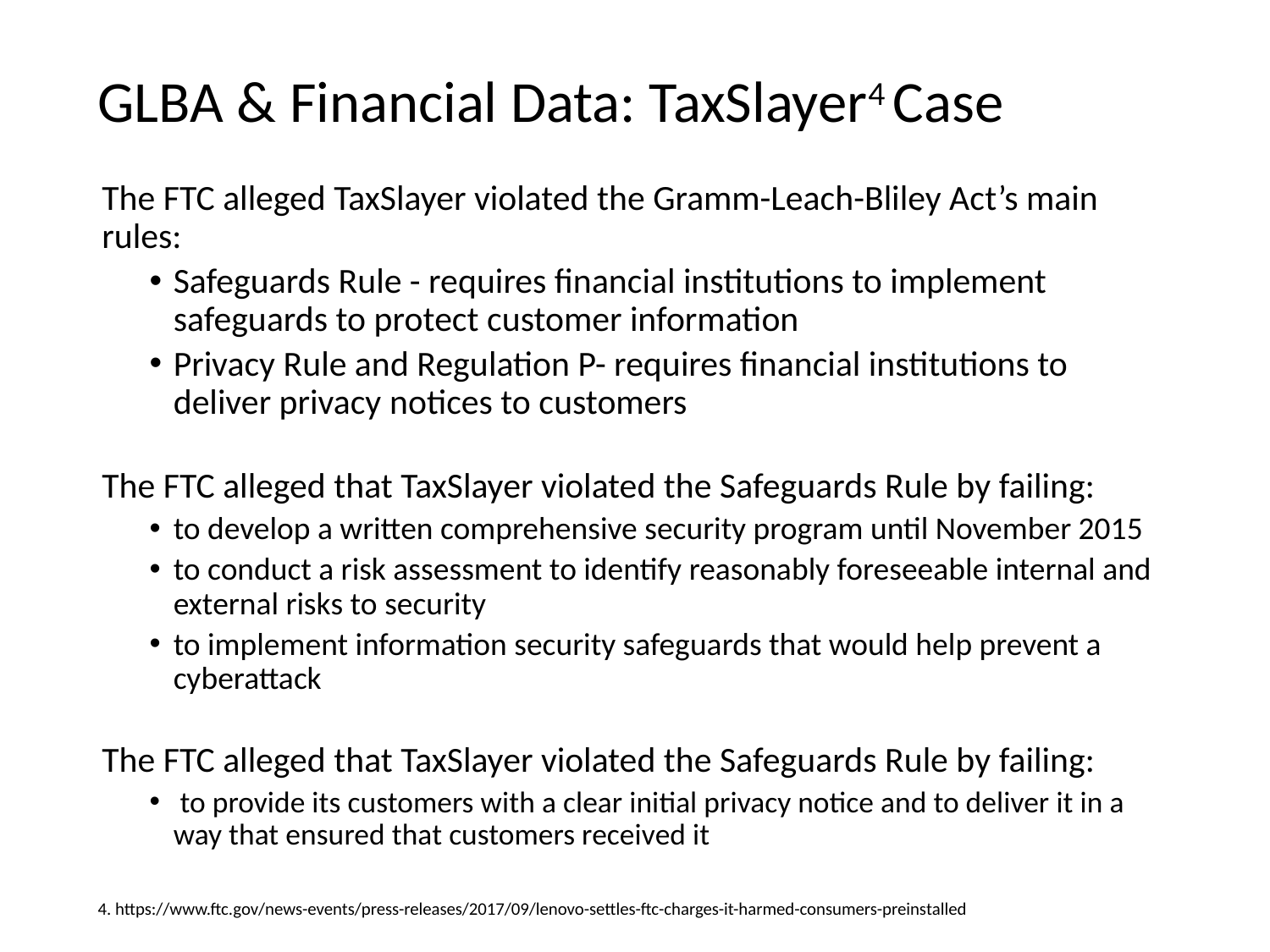

# GLBA & Financial Data: TaxSlayer4 Case
The FTC alleged TaxSlayer violated the Gramm-Leach-Bliley Act’s main rules:
Safeguards Rule - requires financial institutions to implement safeguards to protect customer information
Privacy Rule and Regulation P- requires financial institutions to deliver privacy notices to customers

The FTC alleged that TaxSlayer violated the Safeguards Rule by failing:
to develop a written comprehensive security program until November 2015
to conduct a risk assessment to identify reasonably foreseeable internal and external risks to security
to implement information security safeguards that would help prevent a cyberattack

The FTC alleged that TaxSlayer violated the Safeguards Rule by failing:
 to provide its customers with a clear initial privacy notice and to deliver it in a way that ensured that customers received it
4. https://www.ftc.gov/news-events/press-releases/2017/09/lenovo-settles-ftc-charges-it-harmed-consumers-preinstalled